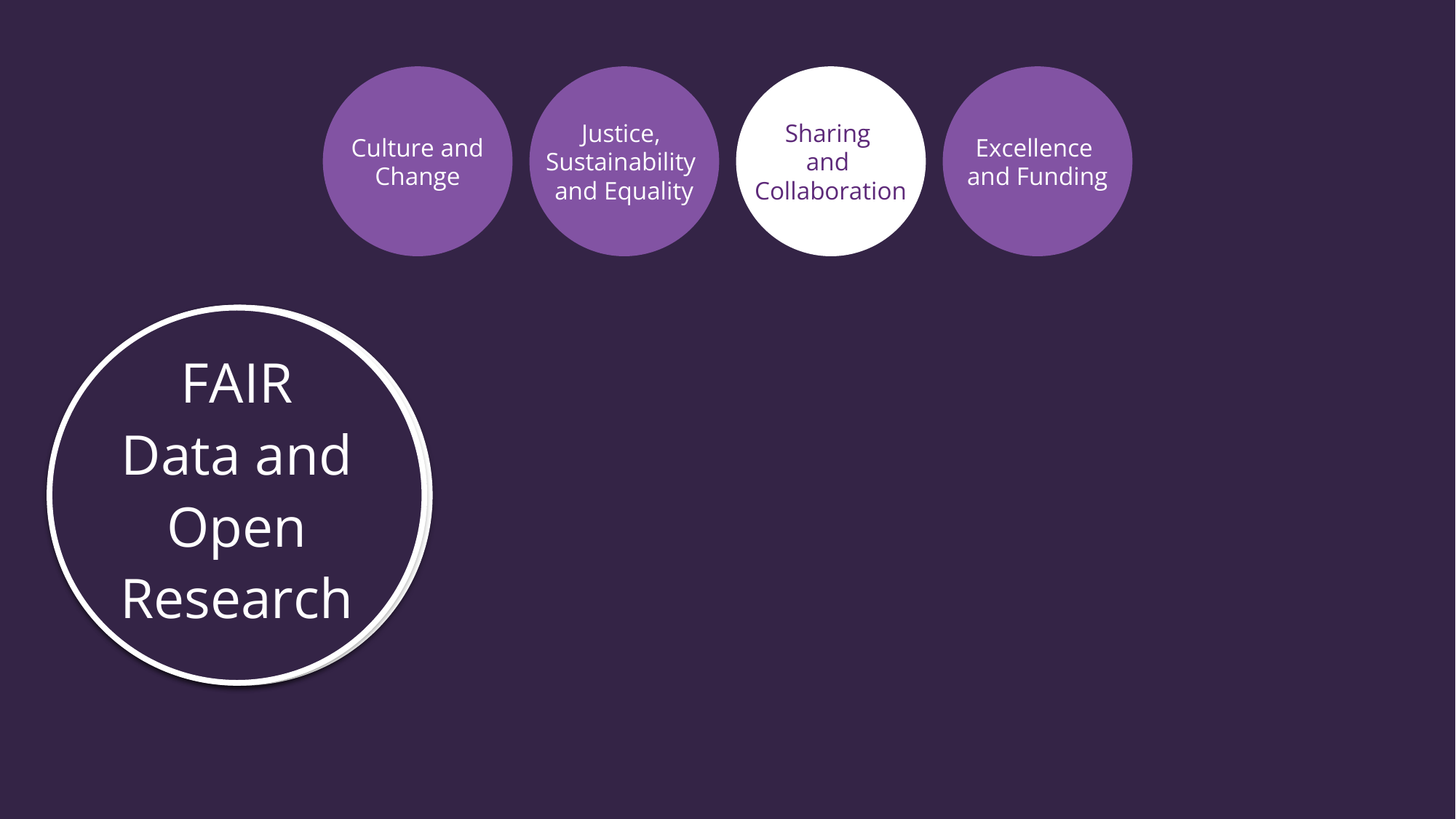

Culture and
Change
Justice,
Sustainability
and Equality
Sharing
and
Collaboration
Excellence
and Funding

Department of Computer Science at The University of Manchester and Head of Node Elixir-UK

with
Professor Carole Goble

FAIR
Data and Open Research